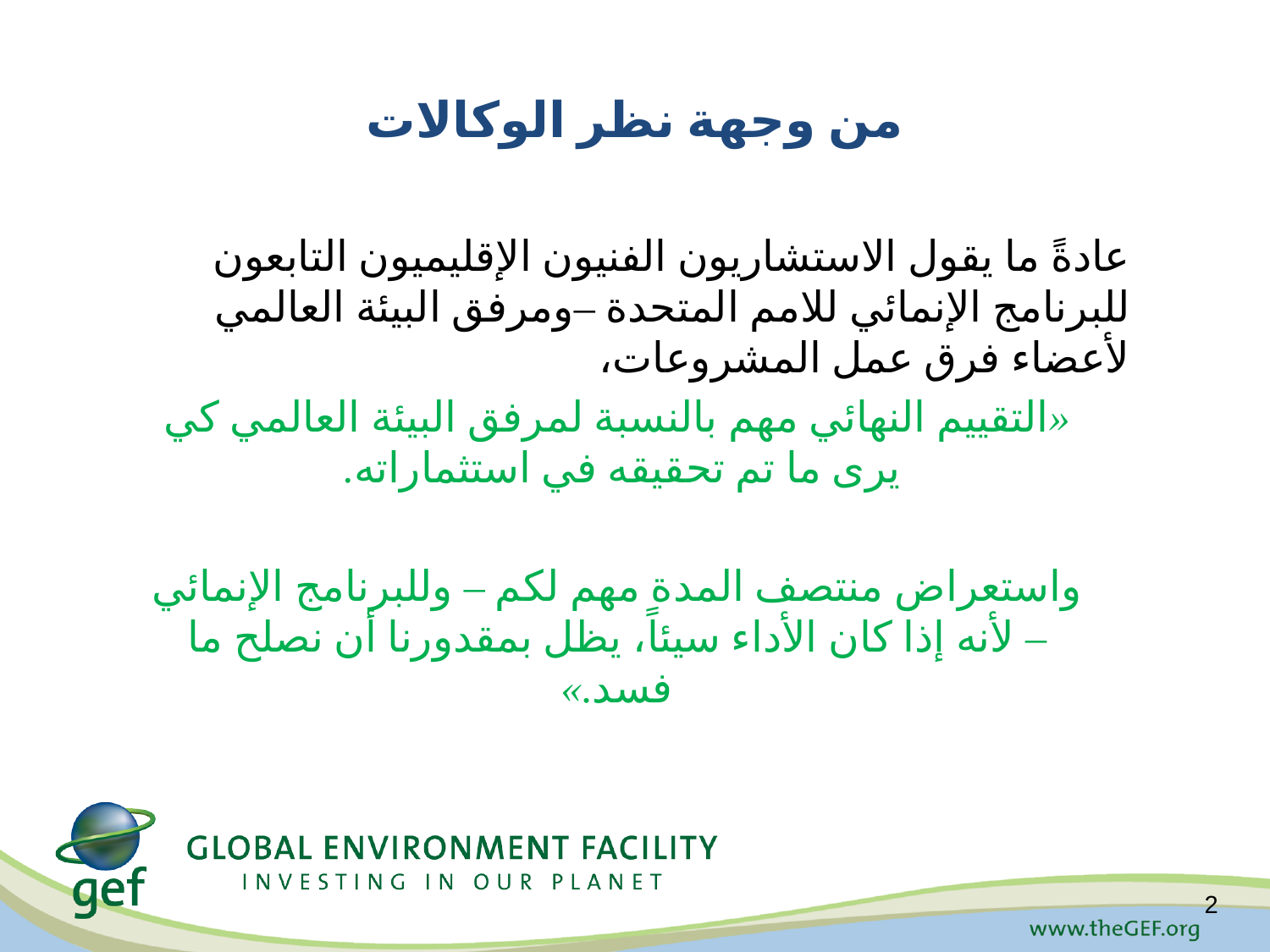

# من وجهة نظر الوكالات
عادةً ما يقول الاستشاريون الفنيون الإقليميون التابعون للبرنامج الإنمائي للامم المتحدة –ومرفق البيئة العالمي لأعضاء فرق عمل المشروعات،
«التقييم النهائي مهم بالنسبة لمرفق البيئة العالمي كي يرى ما تم تحقيقه في استثماراته.

واستعراض منتصف المدة مهم لكم – وللبرنامج الإنمائي – لأنه إذا كان الأداء سيئاً، يظل بمقدورنا أن نصلح ما فسد.»

2